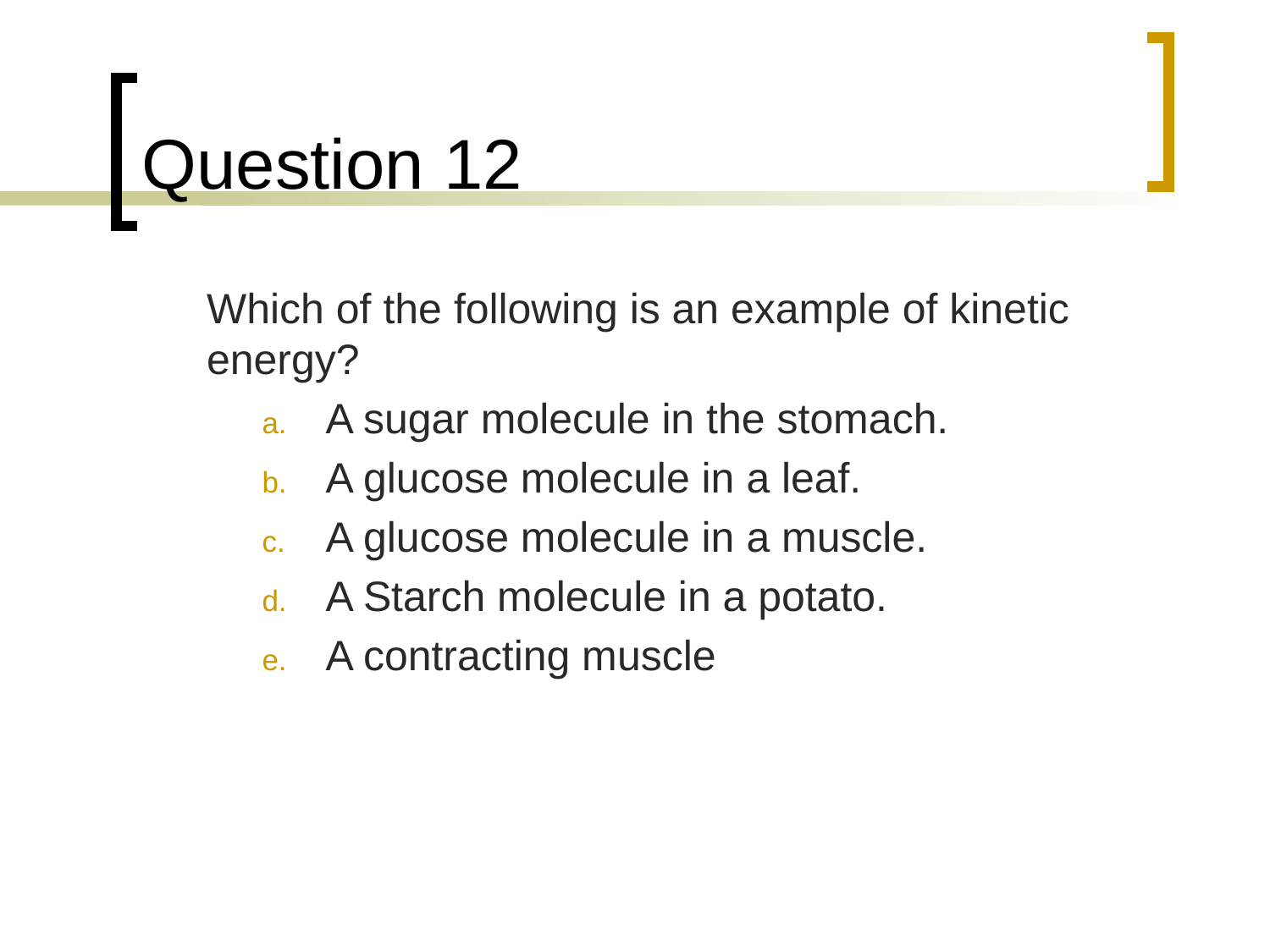

# Question 12
	Which of the following is an example of kinetic energy?
A sugar molecule in the stomach.
A glucose molecule in a leaf.
A glucose molecule in a muscle.
A Starch molecule in a potato.
A contracting muscle